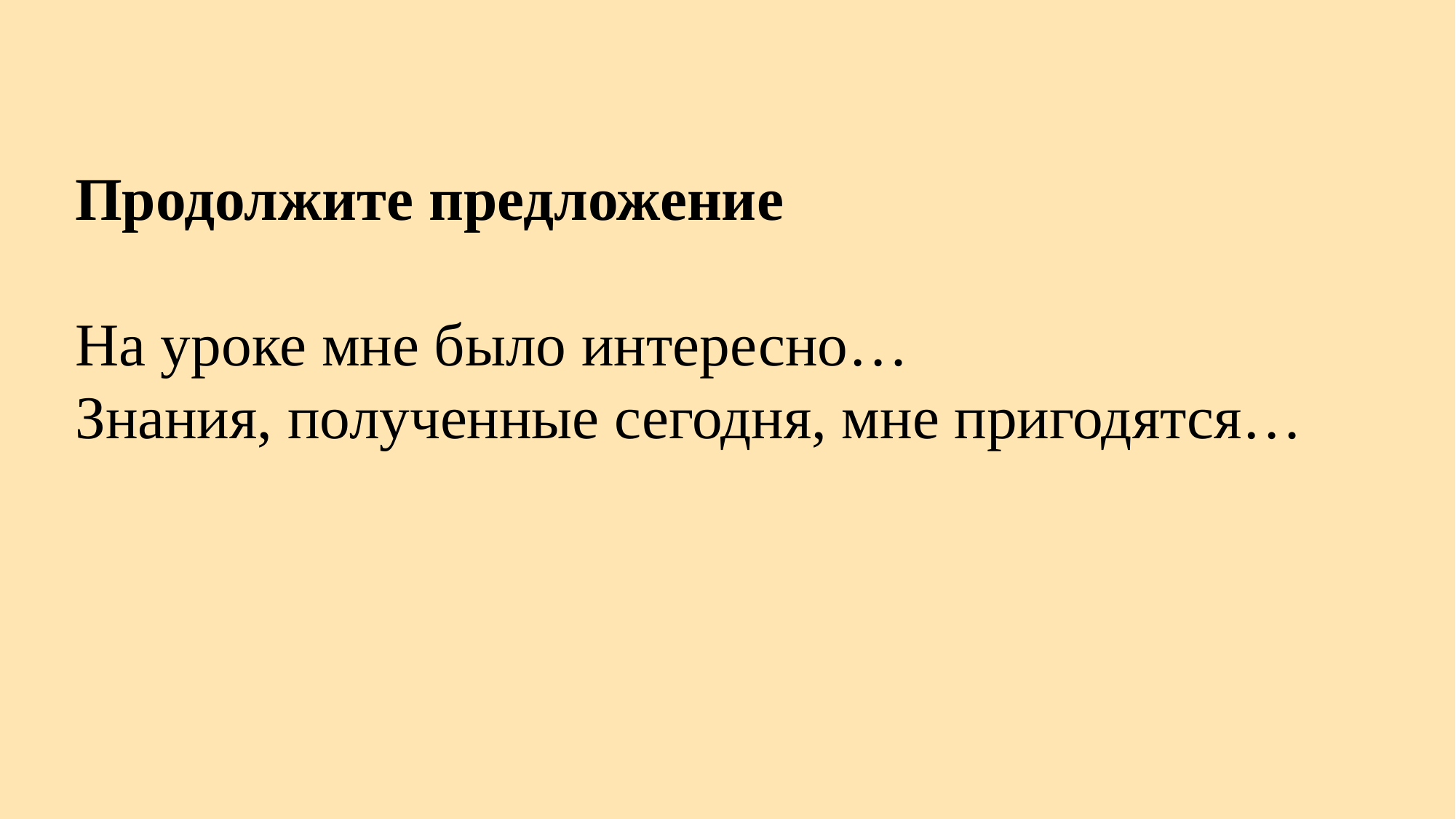

Продолжите предложение

На уроке мне было интересно…
Знания, полученные сегодня, мне пригодятся…